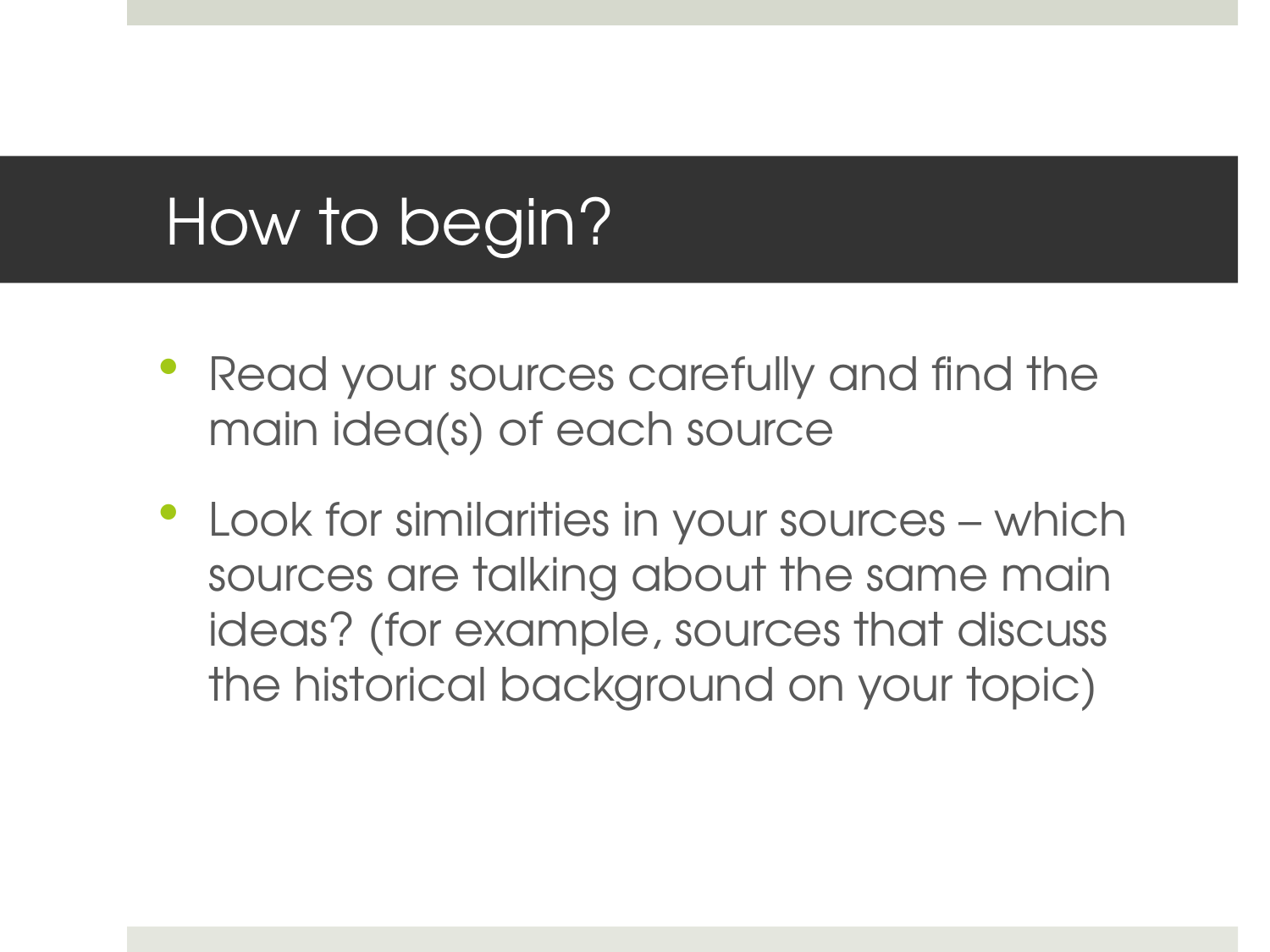

# How to begin?
Read your sources carefully and find the main idea(s) of each source
Look for similarities in your sources – which sources are talking about the same main ideas? (for example, sources that discuss the historical background on your topic)